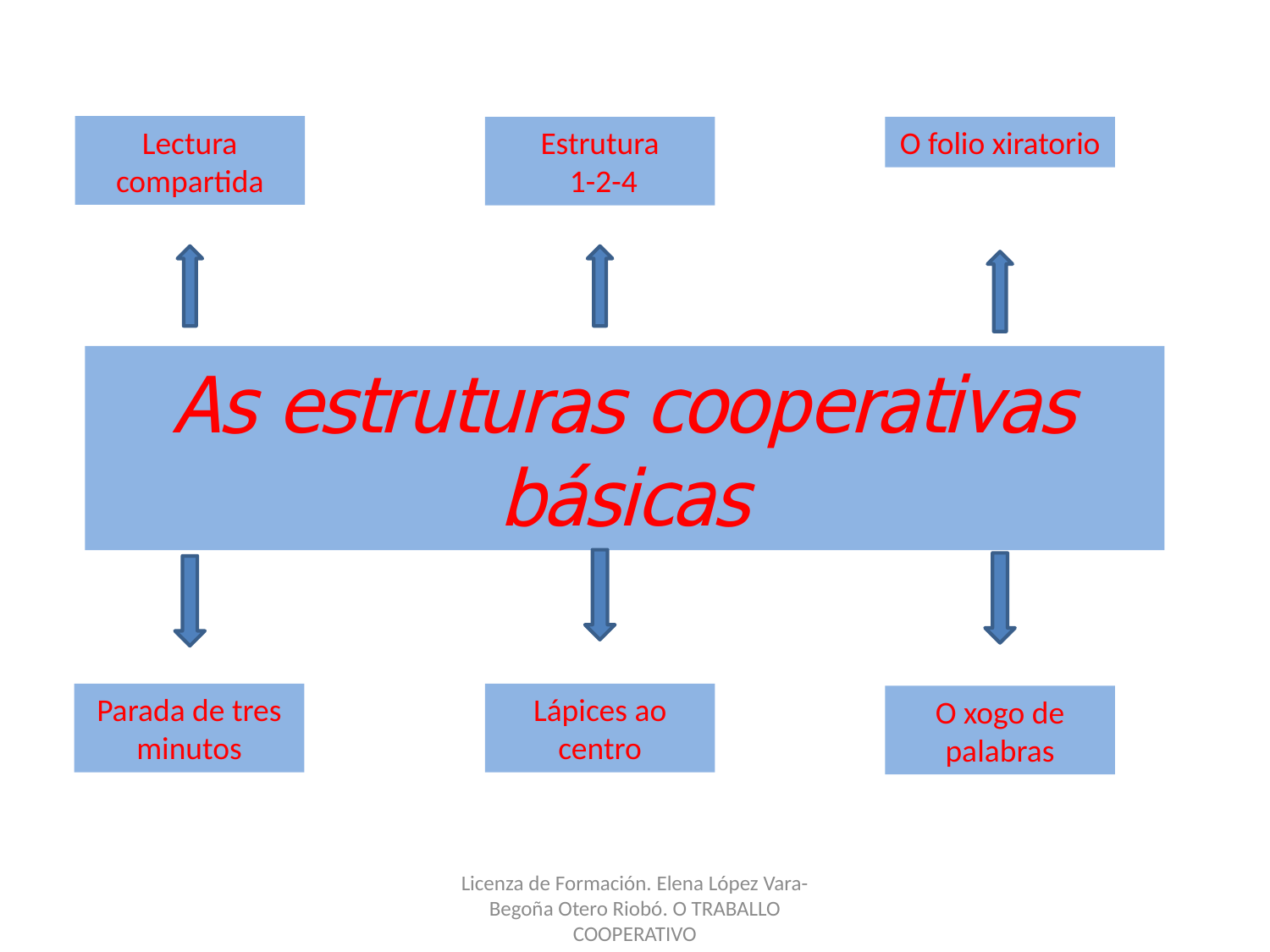

Lectura compartida
Estrutura
 1-2-4
O folio xiratorio

# As estruturas cooperativas básicas

Parada de tres minutos
Lápices ao centro
O xogo de palabras
Licenza de Formación. Elena López Vara-Begoña Otero Riobó. O TRABALLO COOPERATIVO